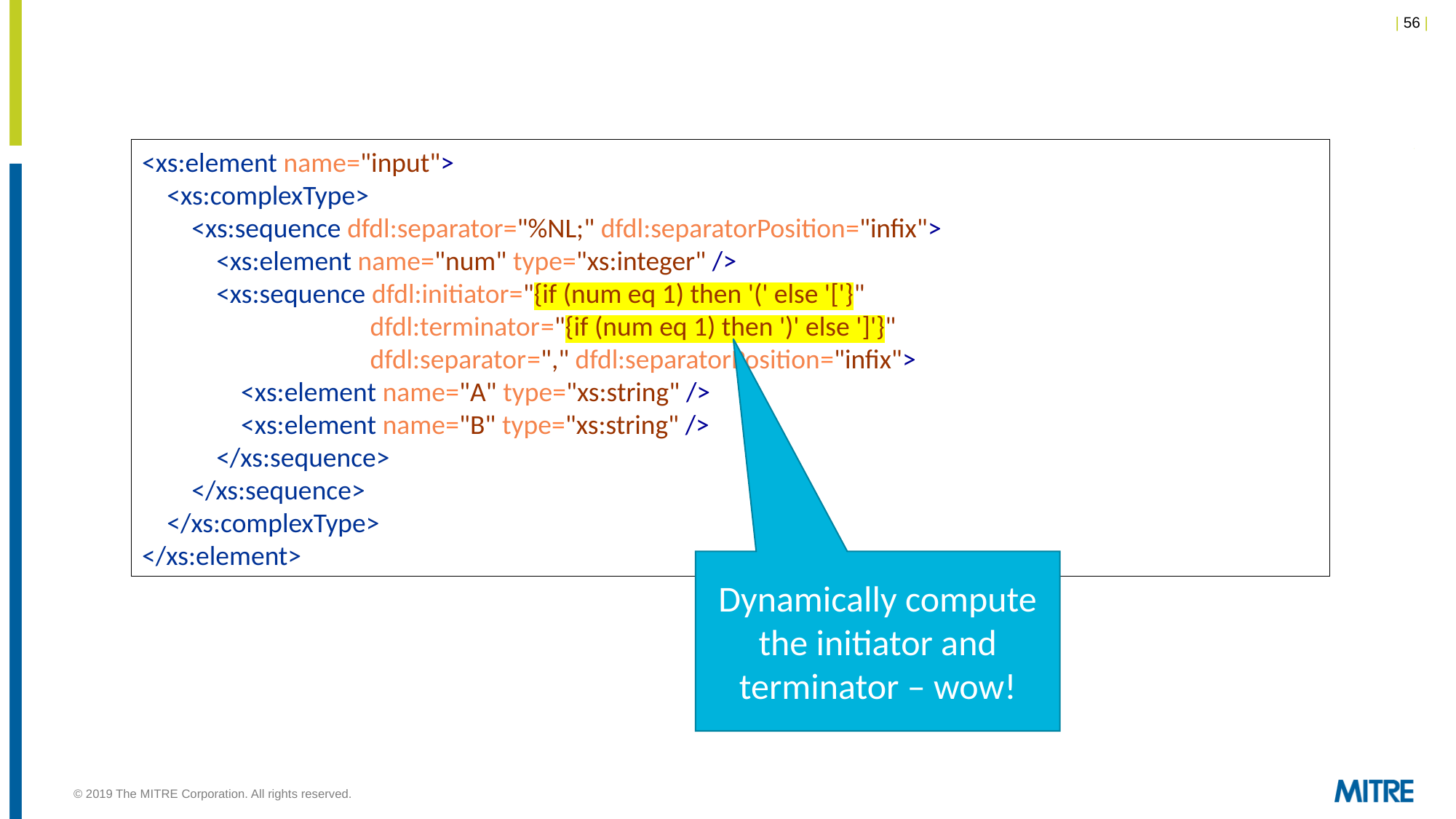

<xs:element name="input">
    <xs:complexType>
        <xs:sequence dfdl:separator="%NL;" dfdl:separatorPosition="infix">
            <xs:element name="num" type="xs:integer" />
            <xs:sequence dfdl:initiator="{if (num eq 1) then '(' else '['}"
                                     dfdl:terminator="{if (num eq 1) then ')' else ']'}"
                                     dfdl:separator="," dfdl:separatorPosition="infix">
                <xs:element name="A" type="xs:string" />
                <xs:element name="B" type="xs:string" />
            </xs:sequence>
        </xs:sequence>
    </xs:complexType>
</xs:element>
Dynamically compute the initiator and terminator – wow!
© 2019 The MITRE Corporation. All rights reserved.